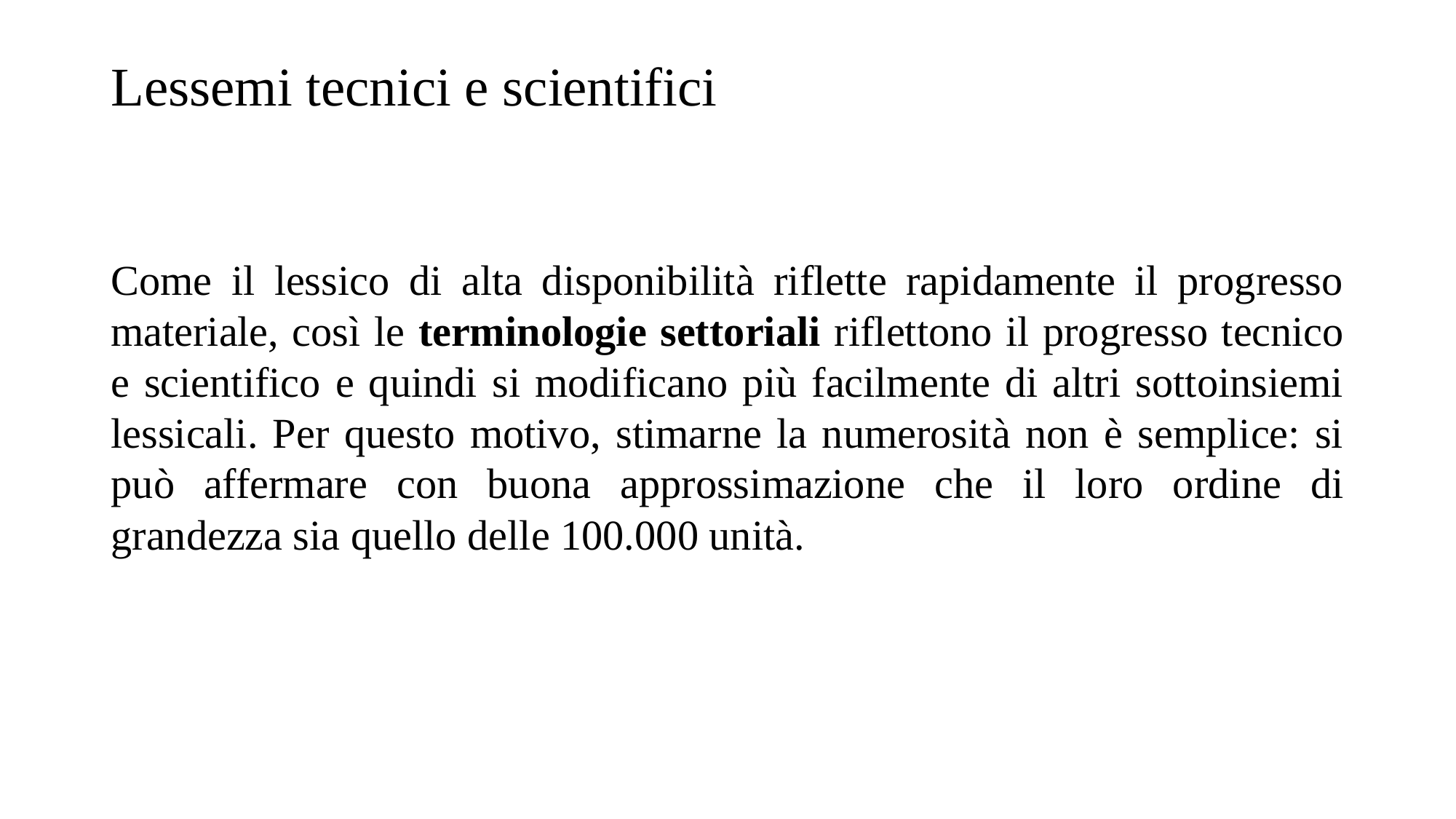

# Lessemi tecnici e scientifici
Come il lessico di alta disponibilità riflette rapidamente il progresso materiale, così le terminologie settoriali riflettono il progresso tecnico e scientifico e quindi si modificano più facilmente di altri sottoinsiemi lessicali. Per questo motivo, stimarne la numerosità non è semplice: si può affermare con buona approssimazione che il loro ordine di grandezza sia quello delle 100.000 unità.